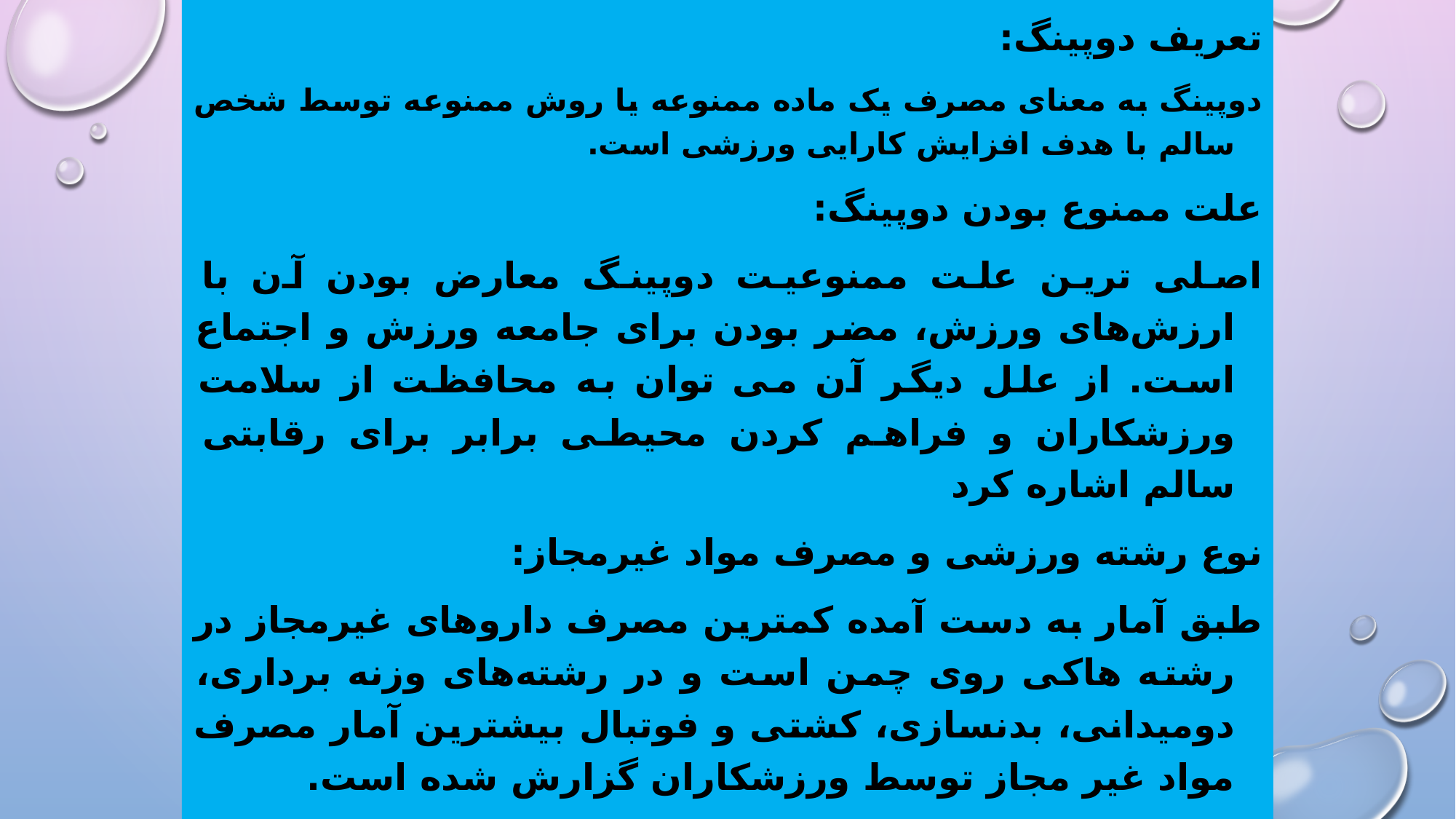

تعریف دوپینگ:
دوپینگ به معنای مصرف یک ماده ممنوعه یا روش ممنوعه توسط شخص سالم با هدف افزایش کارایی ورزشی است.
علت ممنوع بودن دوپینگ:
اصلی ترین علت ممنوعیت دوپینگ معارض بودن آن با ارزش‌های ورزش، مضر بودن برای جامعه ورزش و اجتماع است. از علل دیگر آن می توان به محافظت از سلامت ورزشکاران و فراهم کردن محیطی برابر برای رقابتی سالم اشاره کرد
نوع رشته ورزشی و مصرف مواد غیرمجاز:
طبق آمار به دست آمده کمترین مصرف داروهای غیرمجاز در رشته هاکی روی چمن است و در رشته‌های وزنه برداری، دومیدانی، بدنسازی، کشتی و فوتبال بیشترین آمار مصرف مواد غیر مجاز توسط ورزشکاران گزارش شده است.